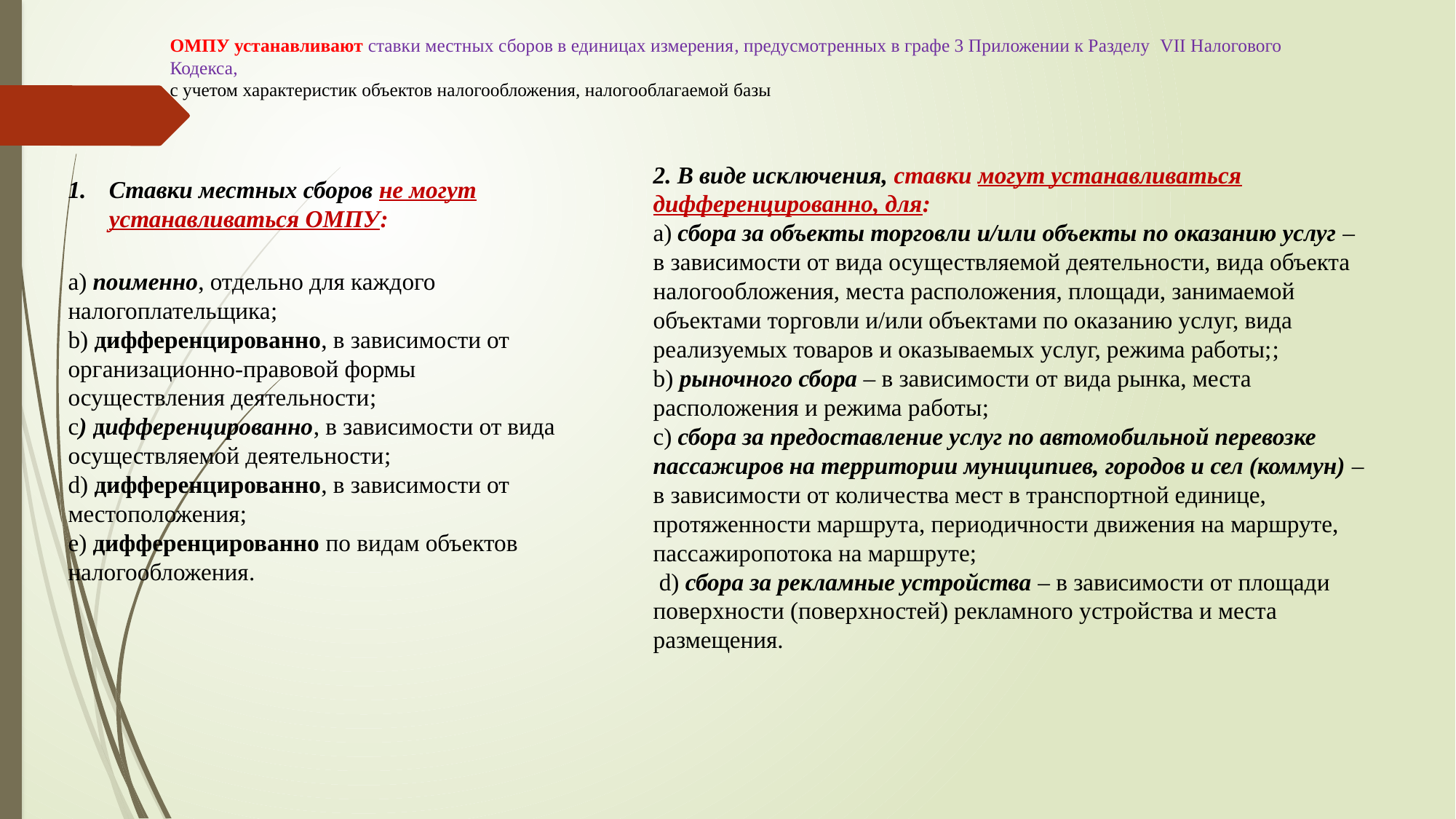

# ОМПУ устанавливают ставки местных сборов в единицах измерения, предусмотренных в графе 3 Приложении к Разделу  VII Налогового Кодекса, с учетом характеристик объектов налогообложения, налогооблагаемой базы
2. В виде исключения, ставки могут устанавливаться дифференцированно, для:
a) сбора за объекты торговли и/или объекты по оказанию услуг – в зависимости от вида осуществляемой деятельности, вида объекта налогообложения, места расположения, площади, занимаемой объектами торговли и/или объектами по оказанию услуг, вида реализуемых товаров и оказываемых услуг, режима работы;;
b) рыночного сбора – в зависимости от вида рынка, места расположения и режима работы;
c) сбора за предоставление услуг по автомобильной перевозке пассажиров на территории муниципиев, городов и сел (коммун) – в зависимости от количества мест в транспортной единице, протяженности маршрута, периодичности движения на маршруте, пассажиропотока на маршруте;
 d) сбора за рекламные устройства – в зависимости от площади поверхности (поверхностей) рекламного устройства и места размещения.
Ставки местных сборов не могут устанавливаться ОМПУ:

a) поименно, отдельно для каждого налогоплательщика;
b) дифференцированно, в зависимости от организационно-правовой формы осуществления деятельности;
c) дифференцированно, в зависимости от вида осуществляемой деятельности;
d) дифференцированно, в зависимости от местоположения;
e) дифференцированно по видам объектов налогообложения.